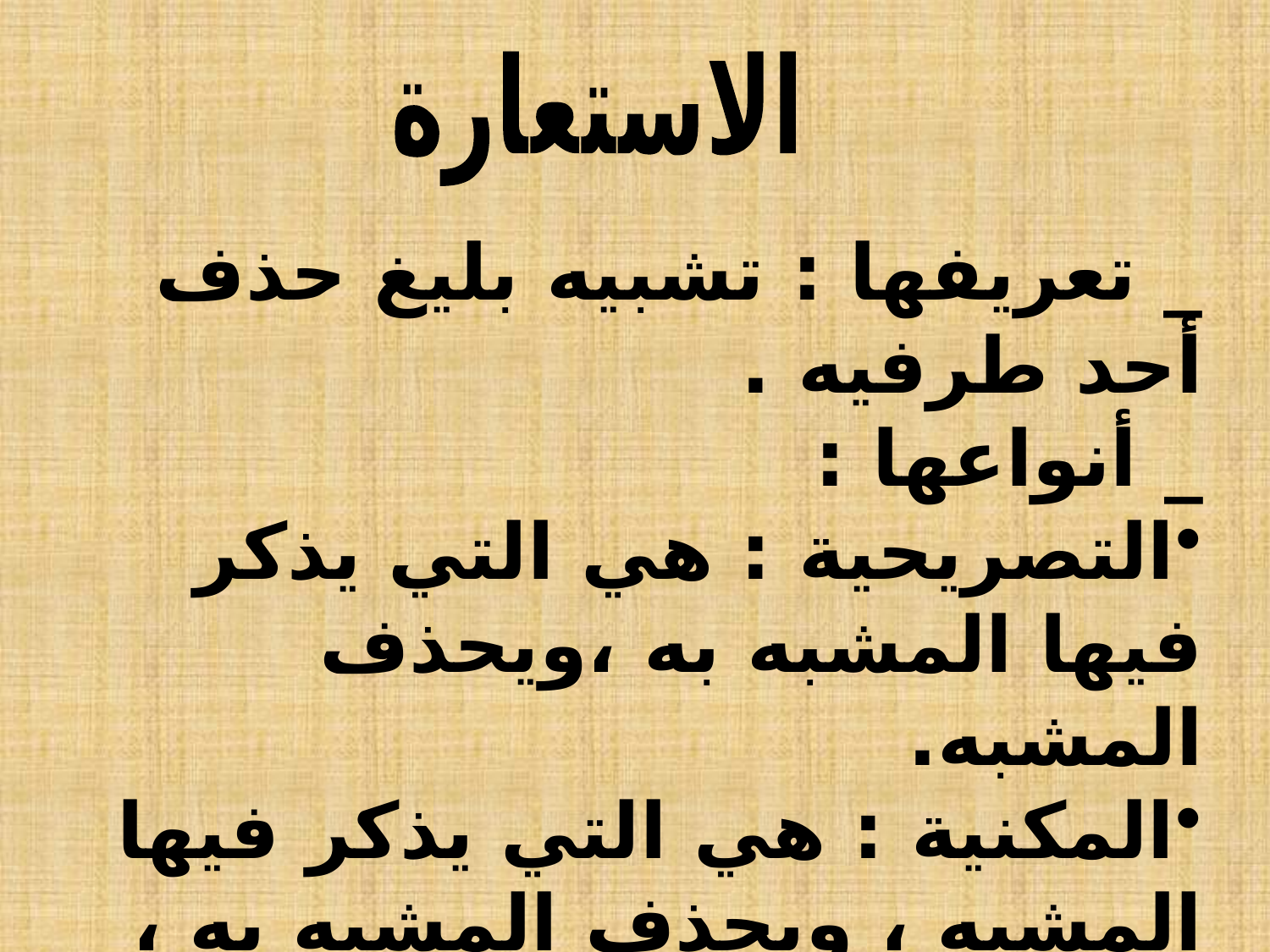

الاستعارة
_ تعريفها : تشبيه بليغ حذف أحد طرفيه .
_ أنواعها :
التصريحية : هي التي يذكر فيها المشبه به ،ويحذف المشبه.
المكنية : هي التي يذكر فيها المشبه ، ويحذف المشبه به ، مع إبقاء شيء من لوازمه يدل عليه .